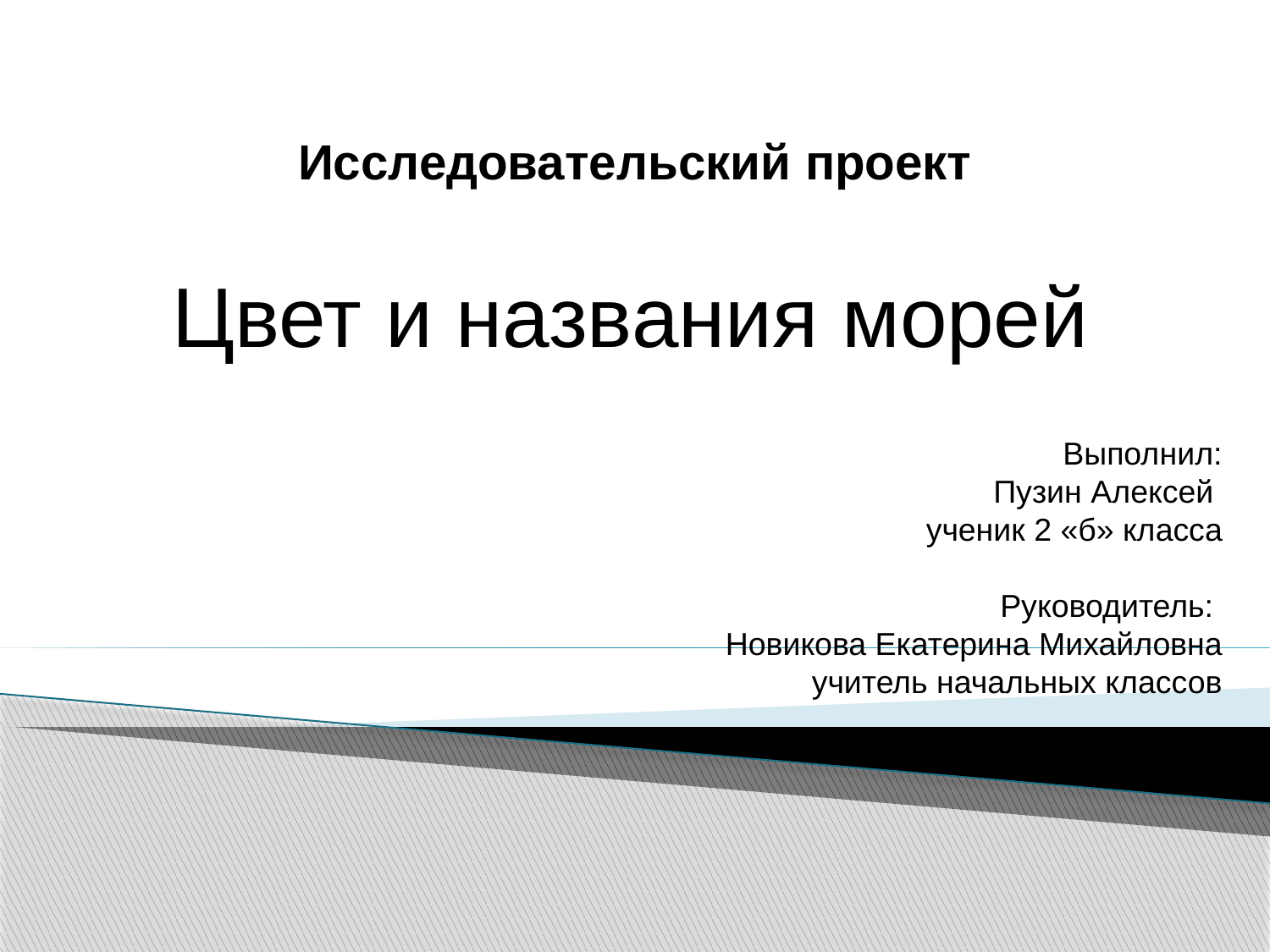

# Исследовательский проект
Цвет и названия морей
		Выполнил:
		Пузин Алексей
		ученик 2 «б» класса

		Руководитель:
Новикова Екатерина Михайловна
учитель начальных классов